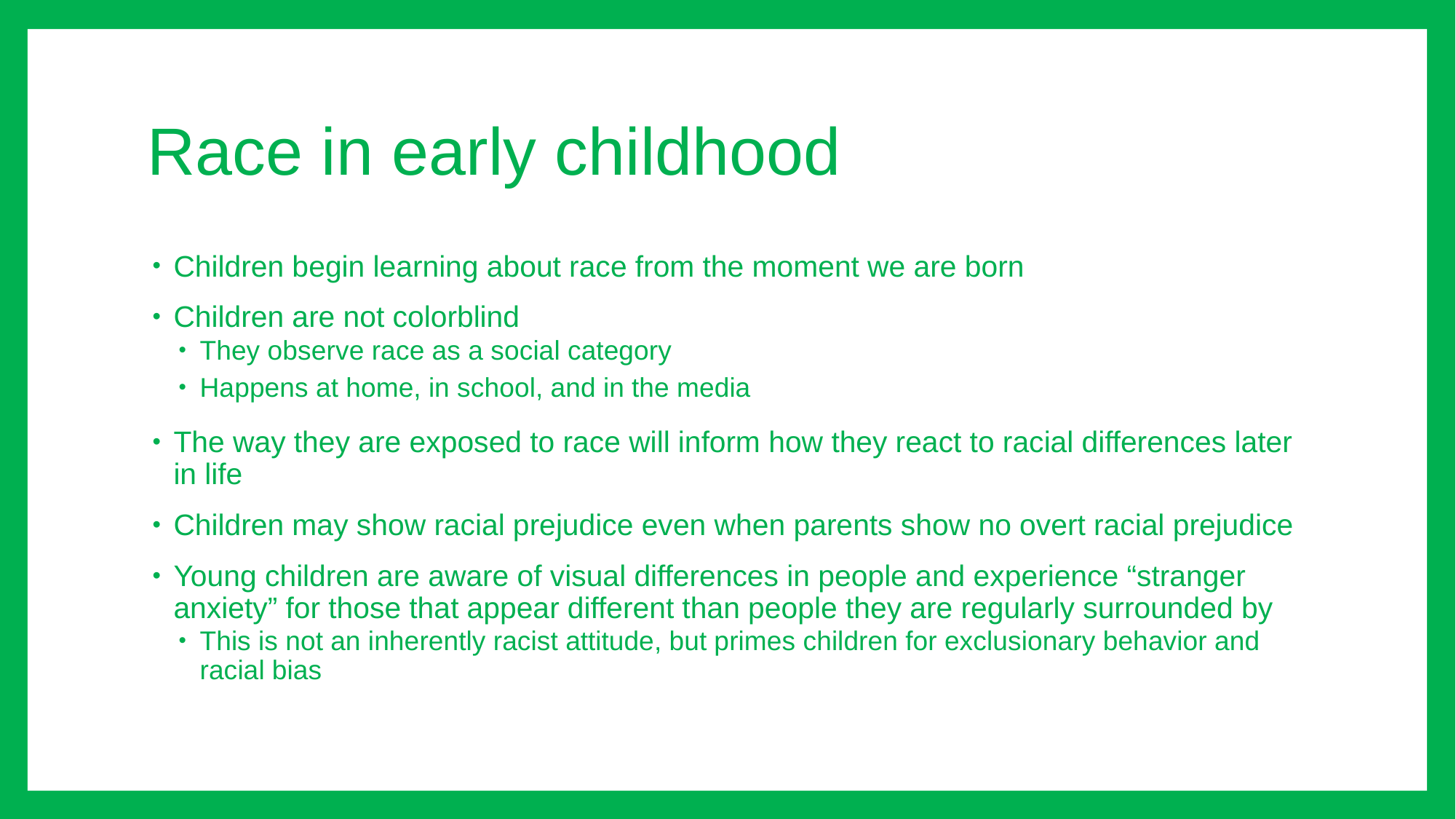

# Race in early childhood
Children begin learning about race from the moment we are born
Children are not colorblind
They observe race as a social category
Happens at home, in school, and in the media
The way they are exposed to race will inform how they react to racial differences later in life
Children may show racial prejudice even when parents show no overt racial prejudice
Young children are aware of visual differences in people and experience “stranger anxiety” for those that appear different than people they are regularly surrounded by
This is not an inherently racist attitude, but primes children for exclusionary behavior and racial bias